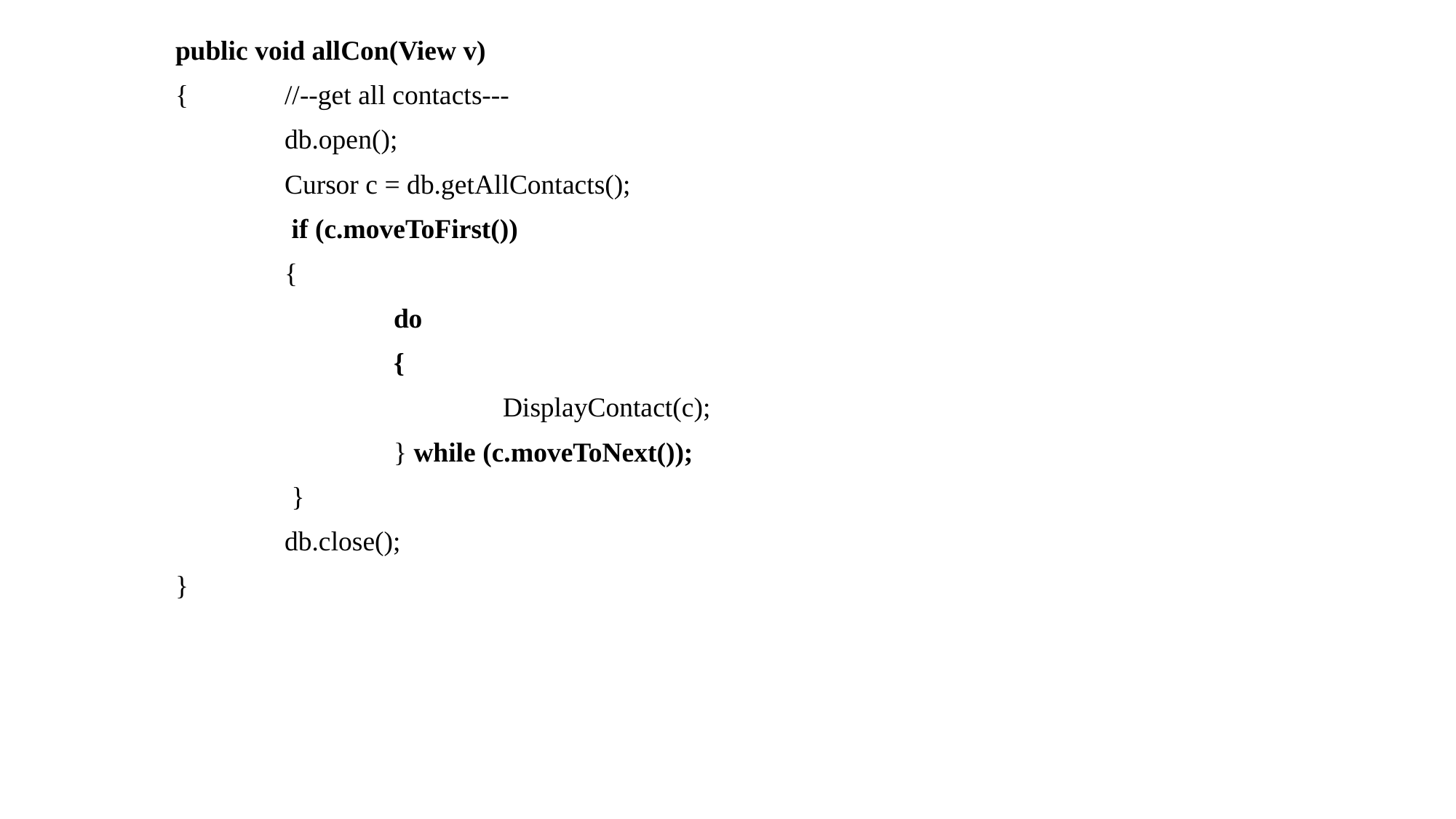

public void allCon(View v)
    	{    	//--get all contacts---
        		db.open();
        		Cursor c = db.getAllContacts();
       		 if (c.moveToFirst())
        		{
            			do
			{
                			DisplayContact(c);
            			} while (c.moveToNext());
       		 }
        		db.close();
    	}